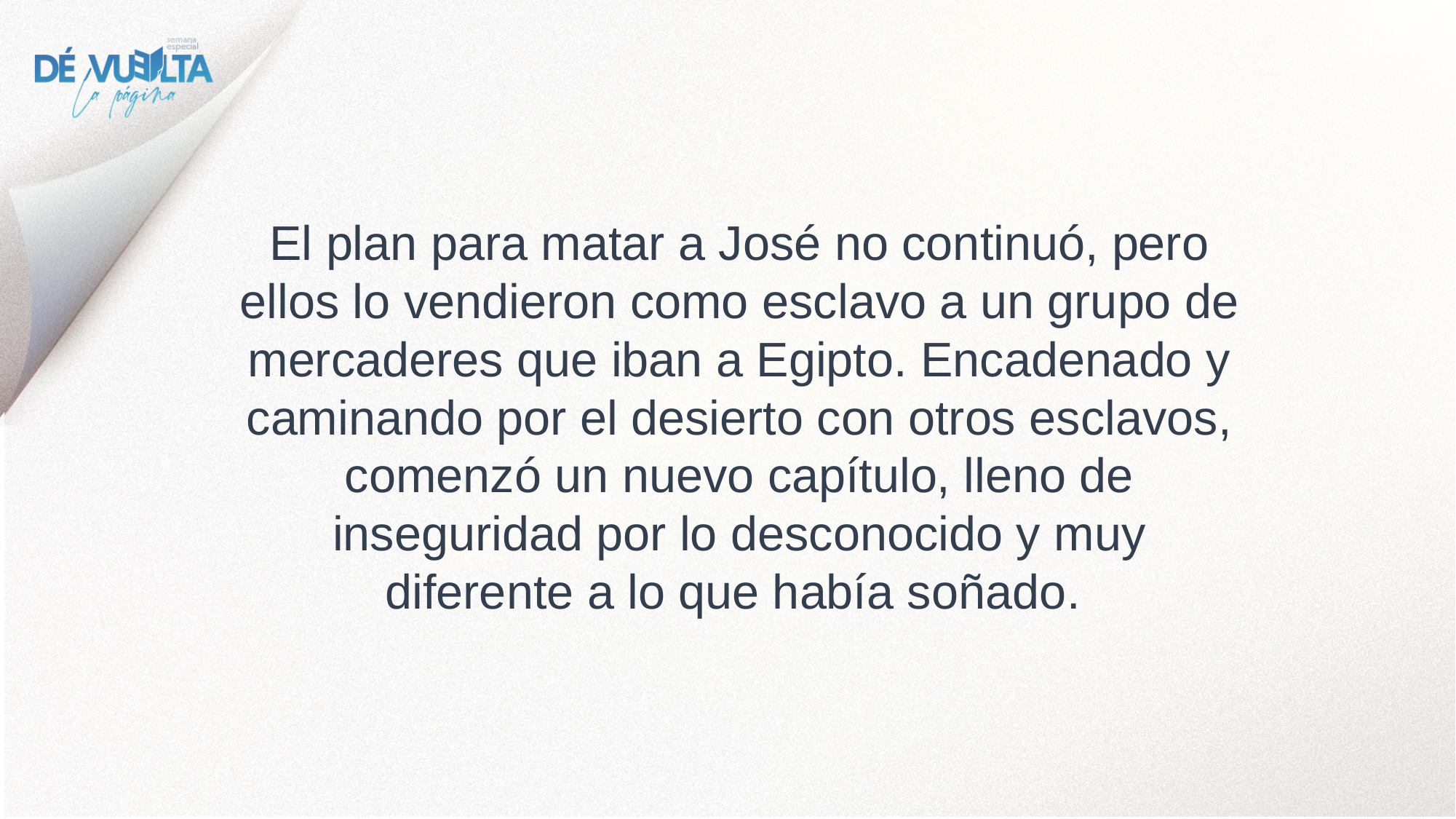

El plan para matar a José no continuó, pero ellos lo vendieron como esclavo a un grupo de mercaderes que iban a Egipto. Encadenado y caminando por el desierto con otros esclavos, comenzó un nuevo capítulo, lleno de inseguridad por lo desconocido y muy diferente a lo que había soñado.